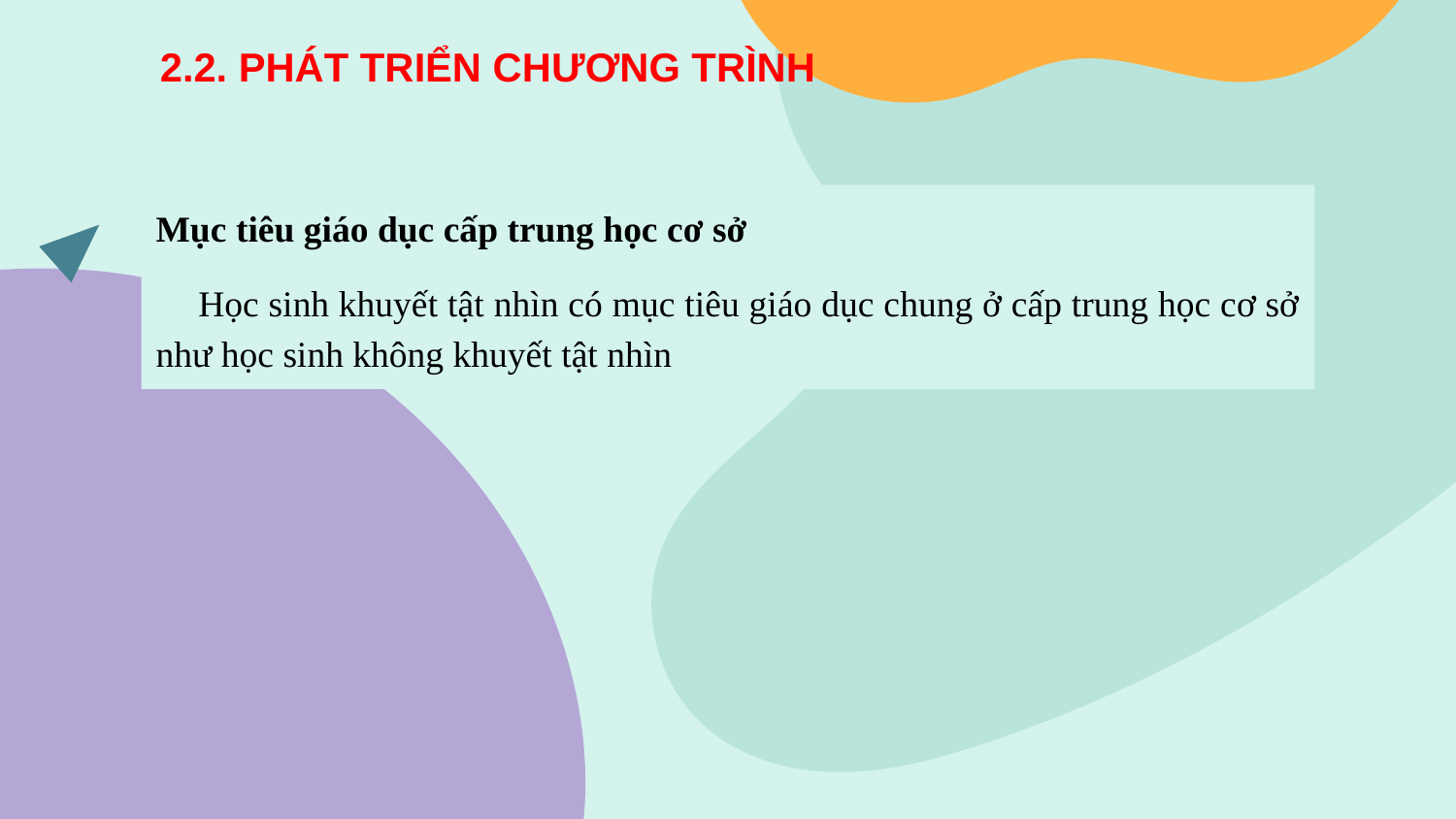

2.2. PHÁT TRIỂN CHƯƠNG TRÌNH
Mục tiêu giáo dục cấp trung học cơ sở
Học sinh khuyết tật nhìn có mục tiêu giáo dục chung ở cấp trung học cơ sở như học sinh không khuyết tật nhìn